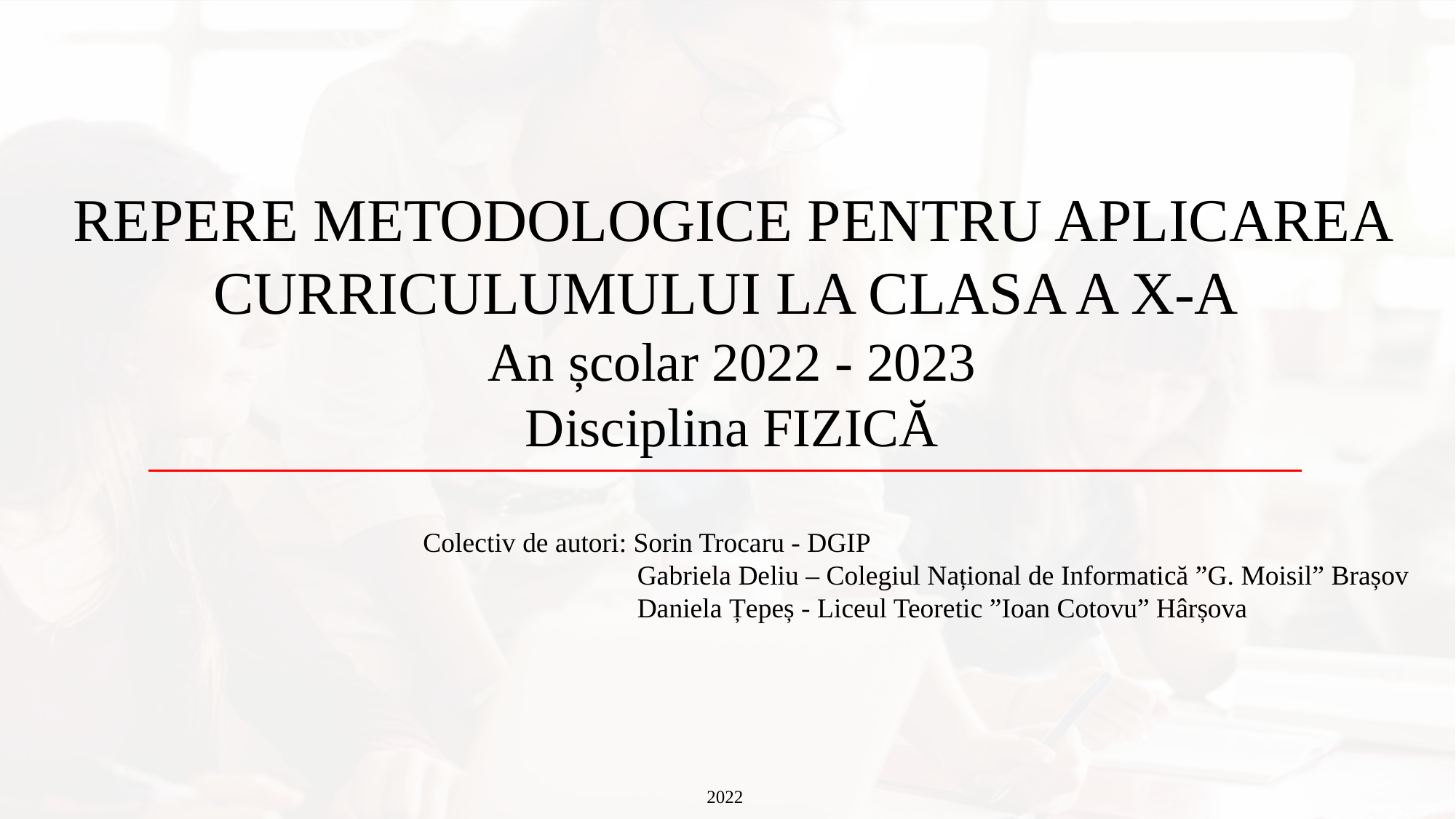

REPERE METODOLOGICE PENTRU APLICAREA CURRICULUMULUI LA CLASA A X-A
An școlar 2022 - 2023
Disciplina FIZICĂ
Colectiv de autori: Sorin Trocaru - DGIP
                               Gabriela Deliu – Colegiul Național de Informatică ”G. Moisil” Brașov
                               Daniela Țepeș - Liceul Teoretic ”Ioan Cotovu” Hârșova
2022